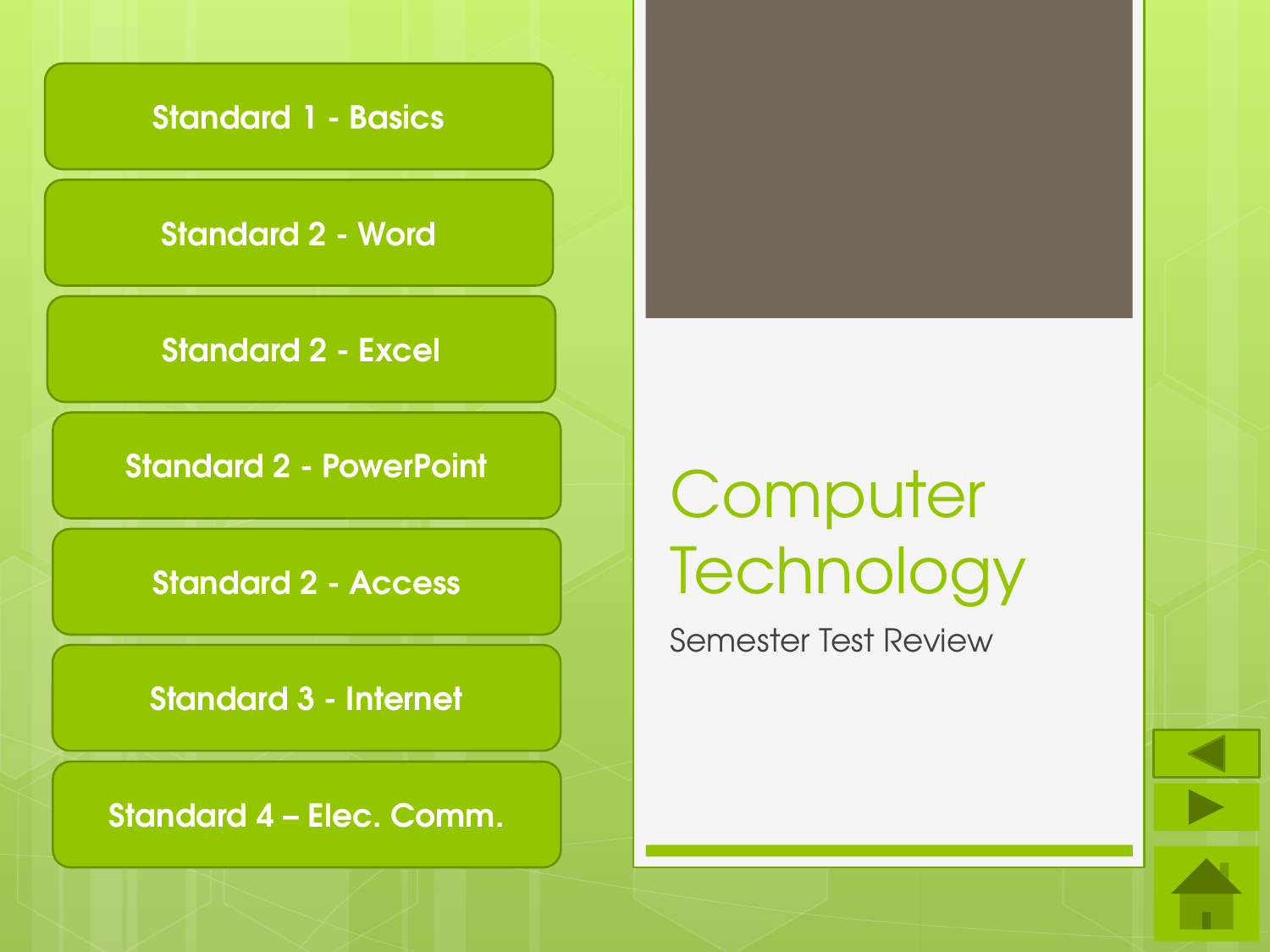

Standard 1 - Basics
Standard 2 - Word
Standard 2 - Excel
# Computer Technology
Standard 2 - PowerPoint
Standard 2 - Access
Semester Test Review
Standard 3 - Internet

Standard 4 – Elec. Comm.